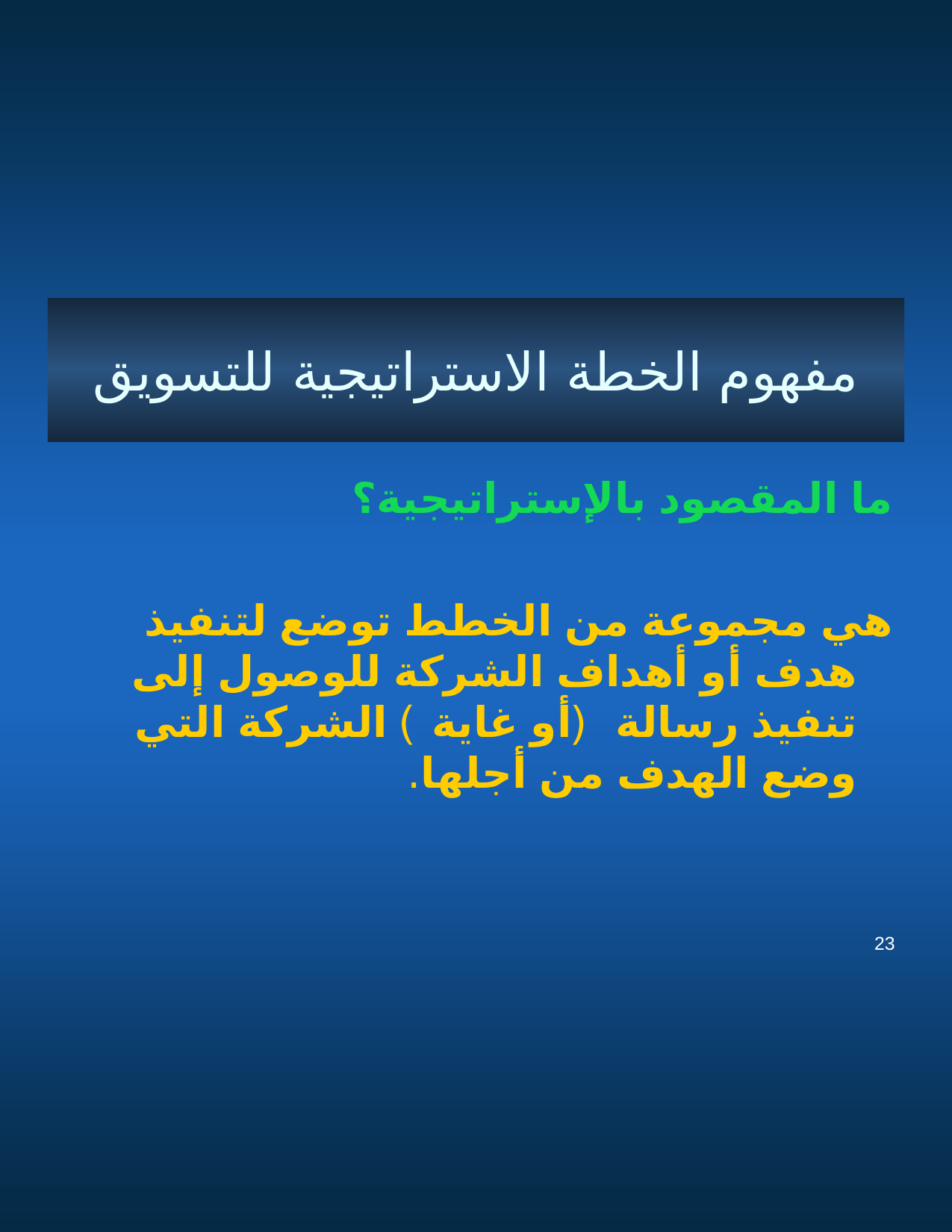

مفهوم الخطة الاستراتيجية للتسويق
ما المقصود بالإستراتيجية؟

هي مجموعة من الخطط توضع لتنفيذ هدف أو أهداف الشركة للوصول إلى تنفيذ رسالة  (أو غاية ) الشركة التي وضع الهدف من أجلها.

23